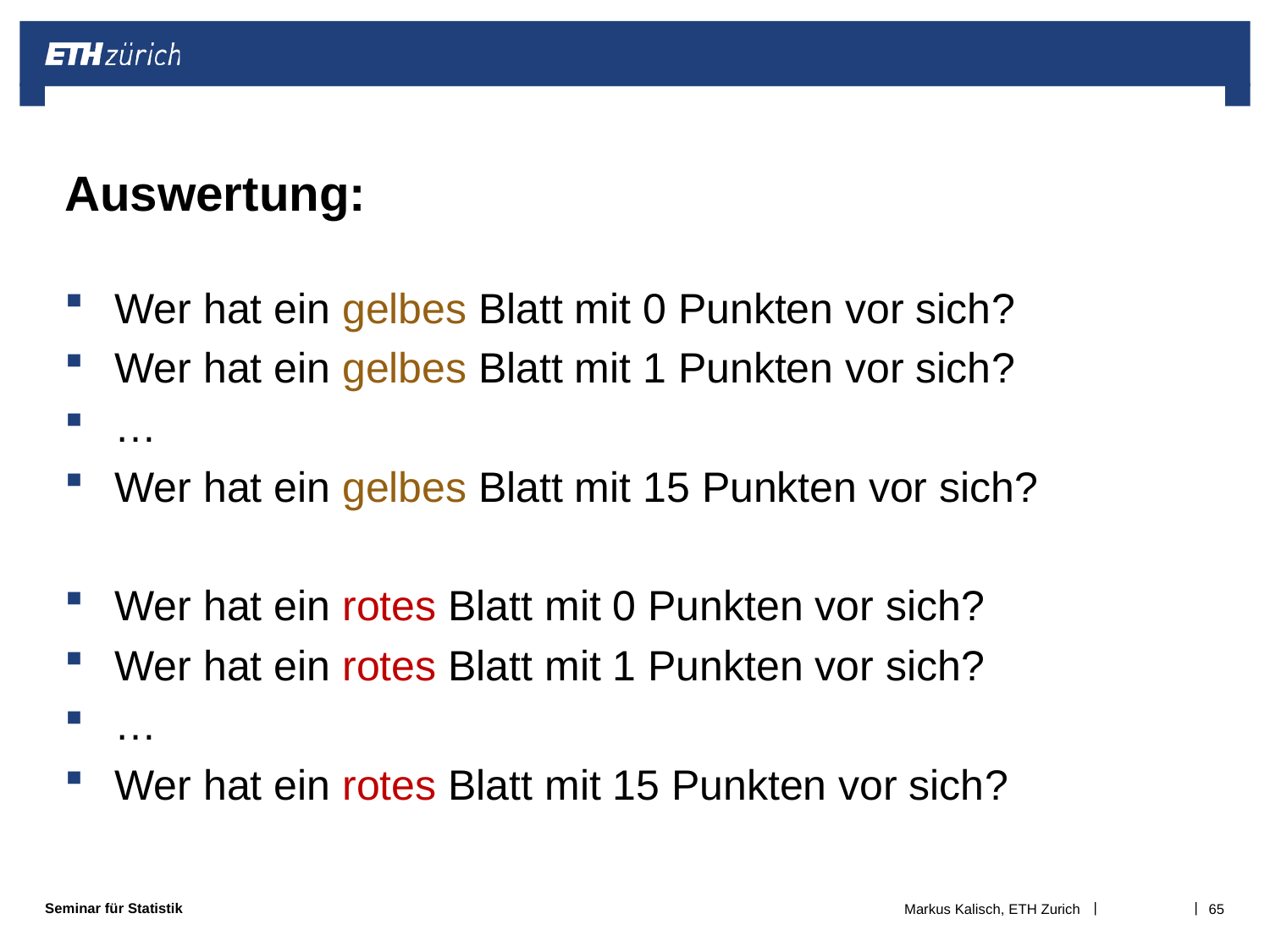

# Auswertung:
Wer hat ein gelbes Blatt mit 0 Punkten vor sich?
Wer hat ein gelbes Blatt mit 1 Punkten vor sich?
…
Wer hat ein gelbes Blatt mit 15 Punkten vor sich?

Wer hat ein rotes Blatt mit 0 Punkten vor sich?
Wer hat ein rotes Blatt mit 1 Punkten vor sich?
…
Wer hat ein rotes Blatt mit 15 Punkten vor sich?

Markus Kalisch, ETH Zurich
65